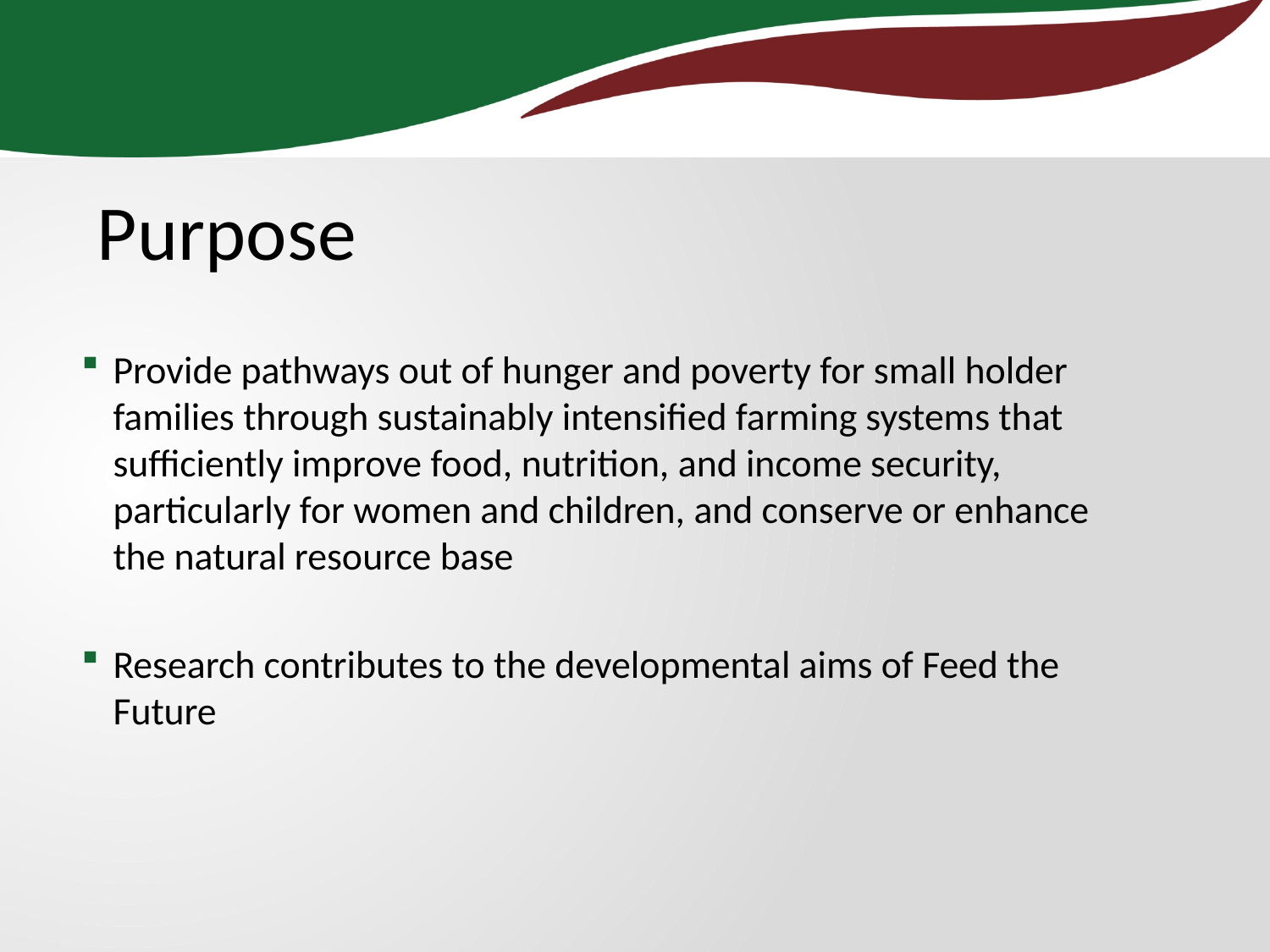

Purpose
Provide pathways out of hunger and poverty for small holder families through sustainably intensified farming systems that sufficiently improve food, nutrition, and income security, particularly for women and children, and conserve or enhance the natural resource base

Research contributes to the developmental aims of Feed the Future